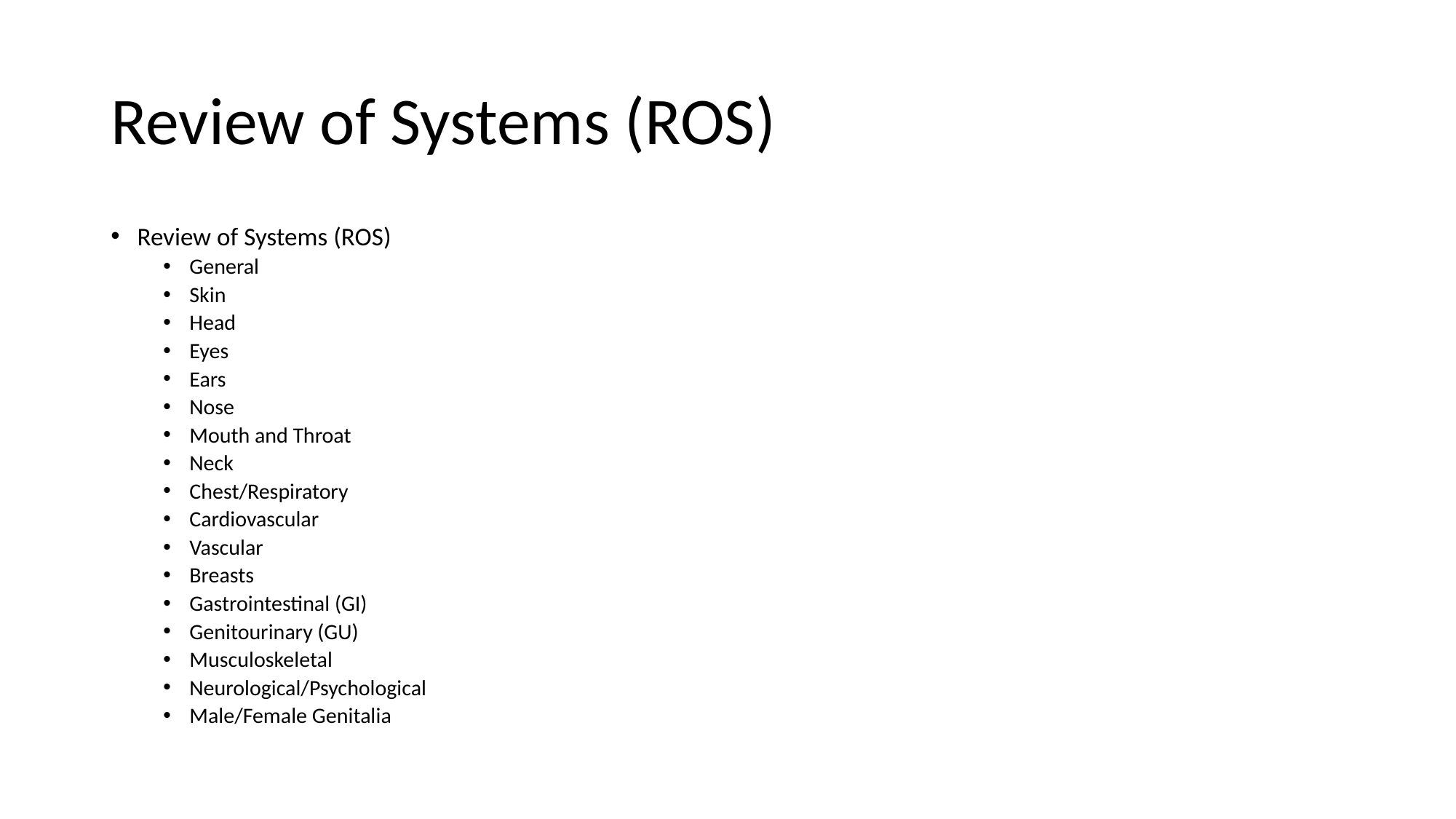

# Review of Systems (ROS)
Review of Systems (ROS)
General
Skin
Head
Eyes
Ears
Nose
Mouth and Throat
Neck
Chest/Respiratory
Cardiovascular
Vascular
Breasts
Gastrointestinal (GI)
Genitourinary (GU)
Musculoskeletal
Neurological/Psychological
Male/Female Genitalia